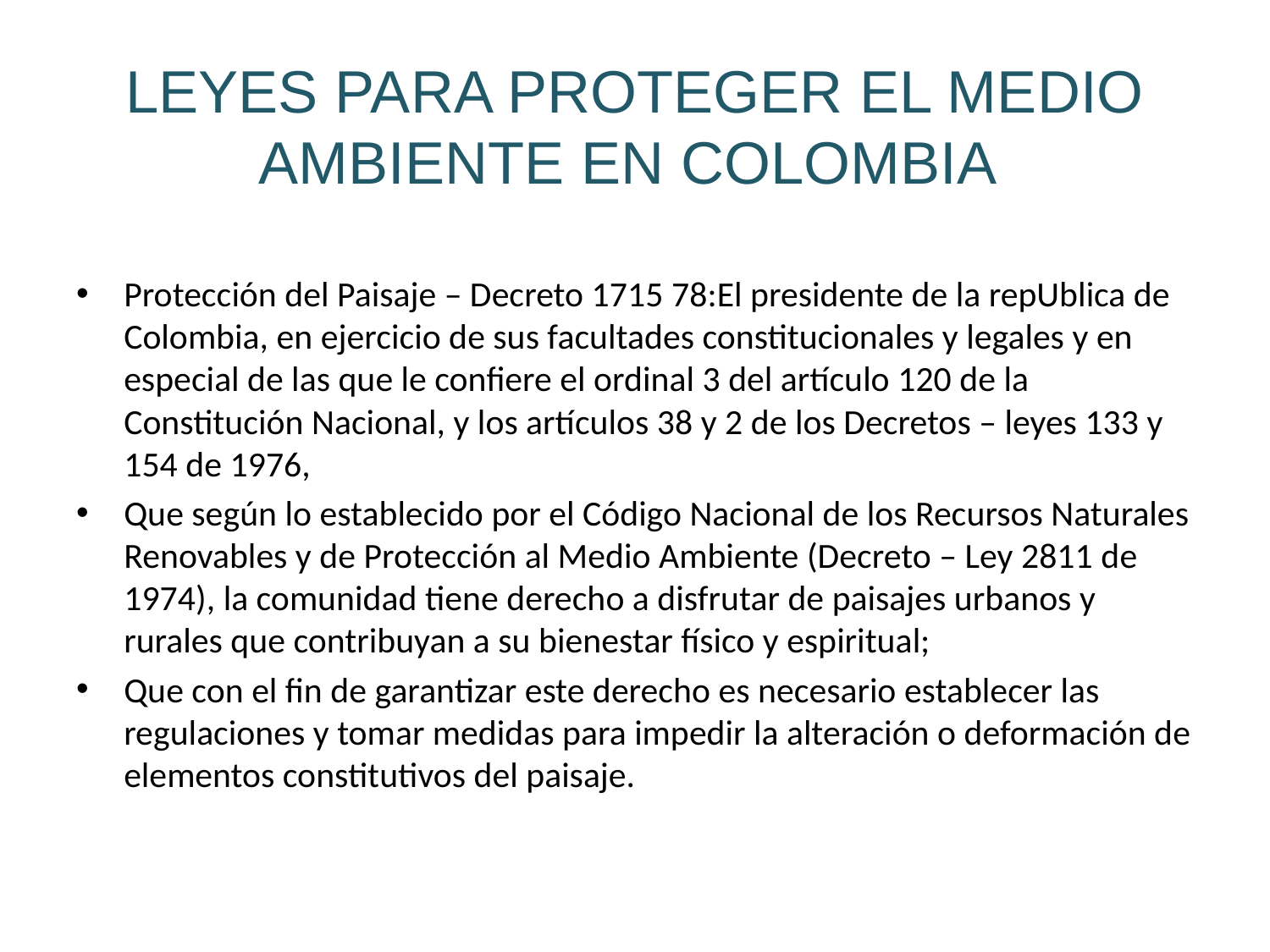

# LEYES PARA PROTEGER EL MEDIO AMBIENTE EN COLOMBIA
Protección del Paisaje – Decreto 1715 78:El presidente de la repUblica de Colombia, en ejercicio de sus facultades constitucionales y legales y en especial de las que le confiere el ordinal 3 del artículo 120 de la Constitución Nacional, y los artículos 38 y 2 de los Decretos – leyes 133 y 154 de 1976,
Que según lo establecido por el Código Nacional de los Recursos Naturales Renovables y de Protección al Medio Ambiente (Decreto – Ley 2811 de 1974), la comunidad tiene derecho a disfrutar de paisajes urbanos y rurales que contribuyan a su bienestar físico y espiritual;
Que con el fin de garantizar este derecho es necesario establecer las regulaciones y tomar medidas para impedir la alteración o deformación de elementos constitutivos del paisaje.